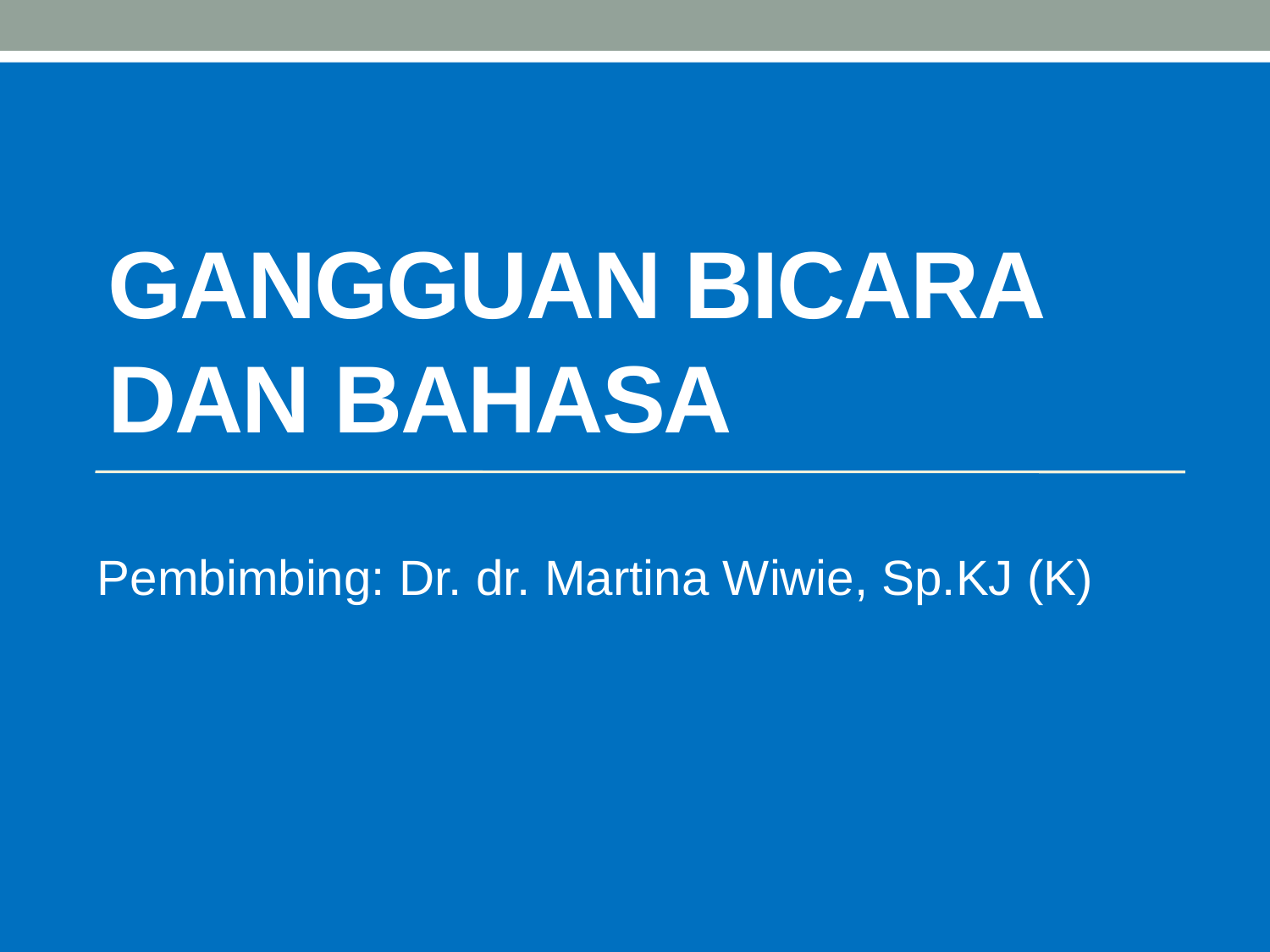

# Gangguan Bicara dan Bahasa
Pembimbing: Dr. dr. Martina Wiwie, Sp.KJ (K)